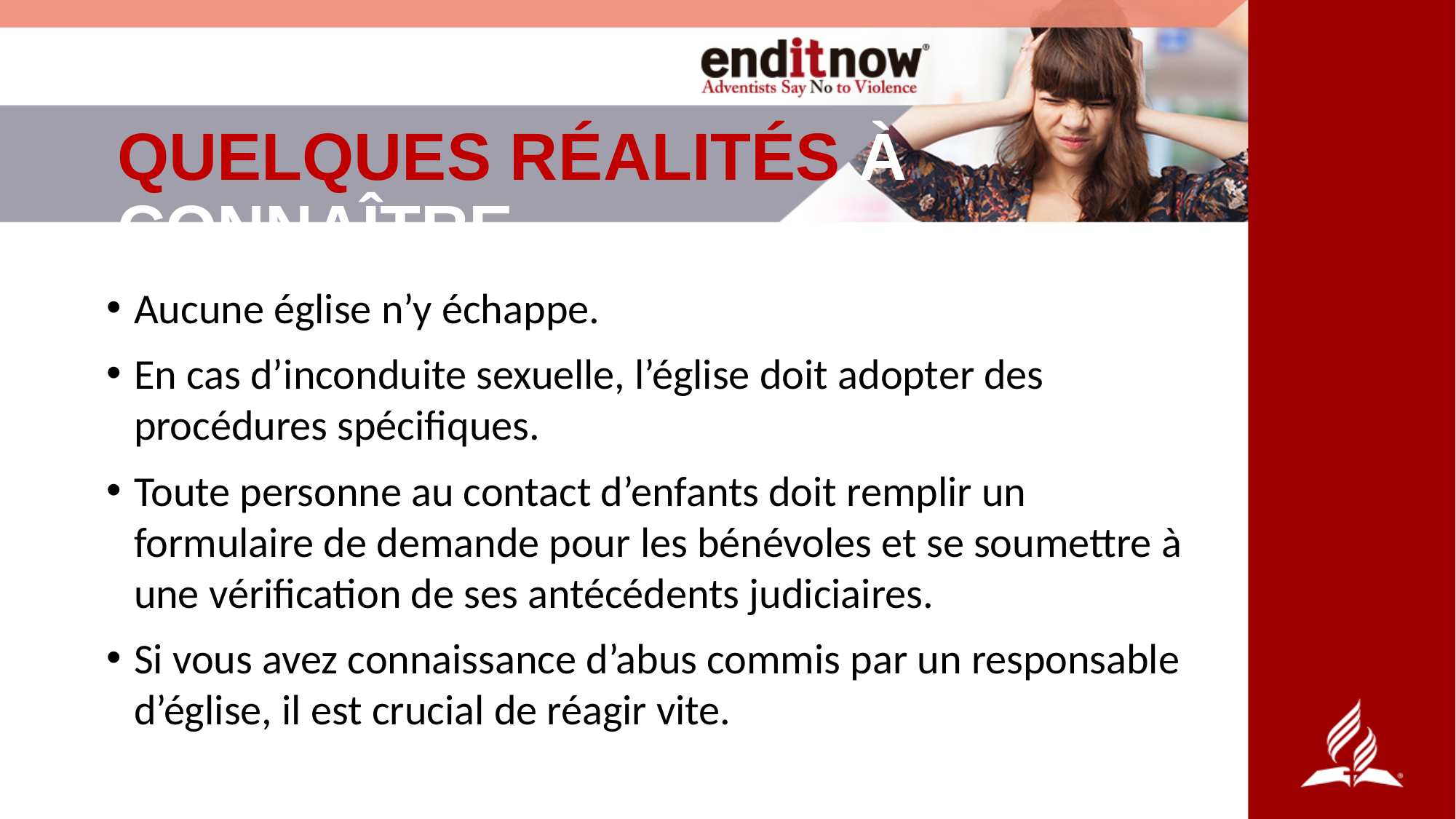

# QUELQUES RÉALITÉS À CONNAÎTRE

Aucune église n’y échappe.
En cas d’inconduite sexuelle, l’église doit adopter des procédures spécifiques.
Toute personne au contact d’enfants doit remplir un formulaire de demande pour les bénévoles et se soumettre à une vérification de ses antécédents judiciaires.
Si vous avez connaissance d’abus commis par un responsable d’église, il est crucial de réagir vite.